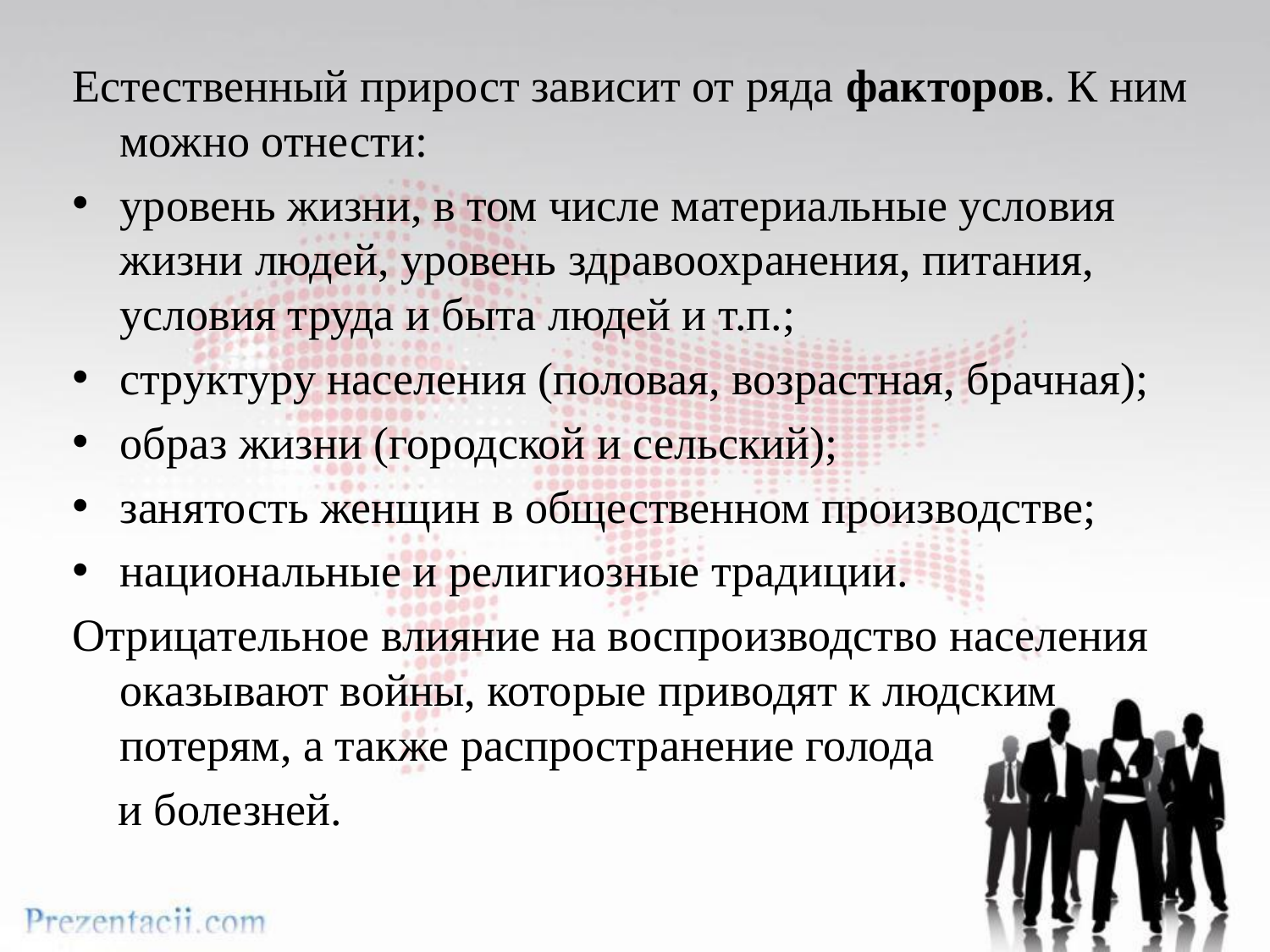

Естественный прирост зависит от ряда факторов. К ним можно отнести:
уровень жизни, в том числе материальные условия жизни людей, уровень здравоохранения, питания, условия труда и быта людей и т.п.;
структуру населения (половая, возрастная, брачная);
образ жизни (городской и сельский);
занятость женщин в общественном производстве;
национальные и религиозные традиции.
Отрицательное влияние на воспроизводство населения оказывают войны, которые приводят к людским потерям, а также распространение голода
    и болезней.